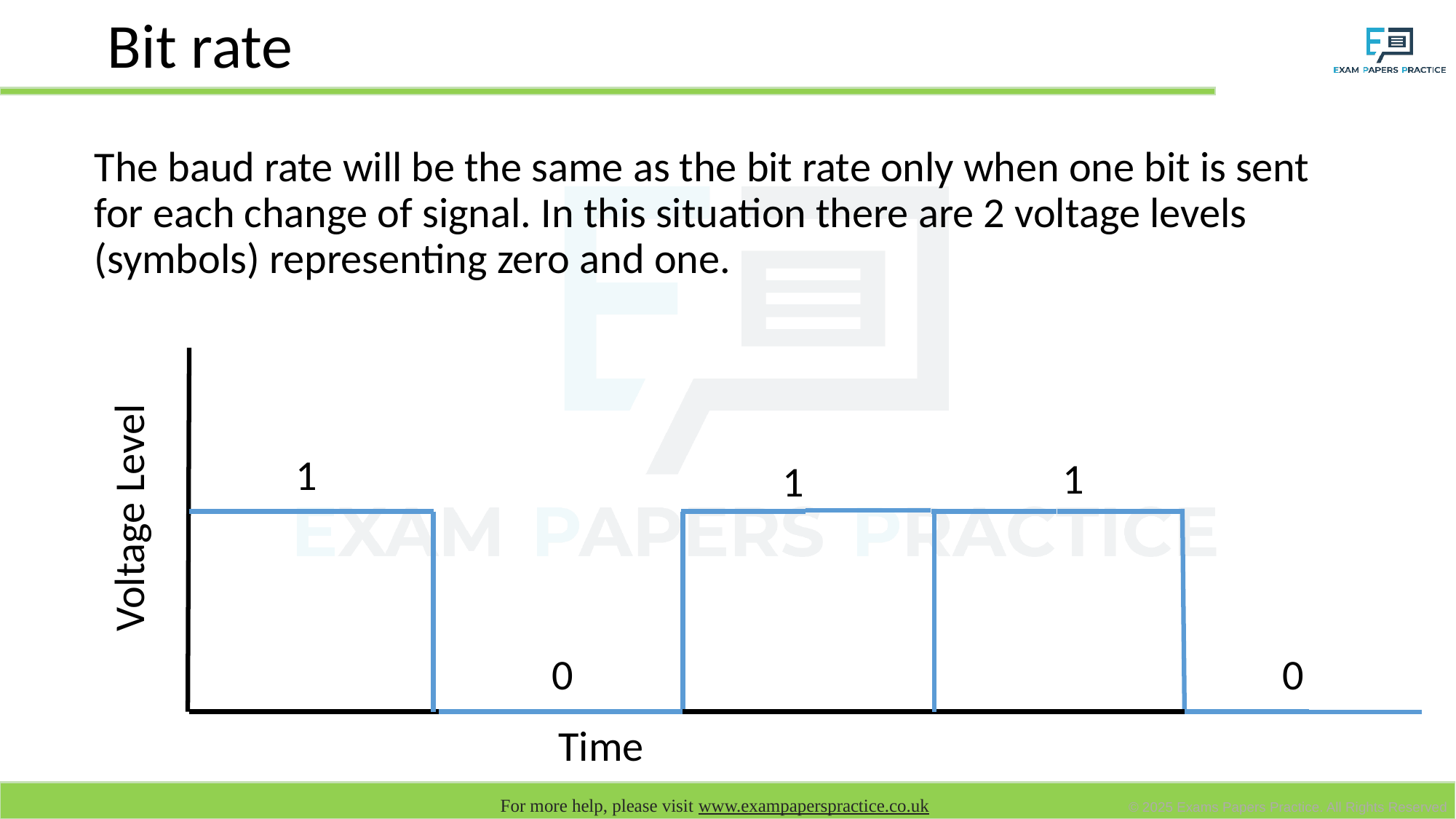

# Bit rate
The baud rate will be the same as the bit rate only when one bit is sent for each change of signal. In this situation there are 2 voltage levels (symbols) representing zero and one.

1
1
1
Voltage Level
0
0
Time